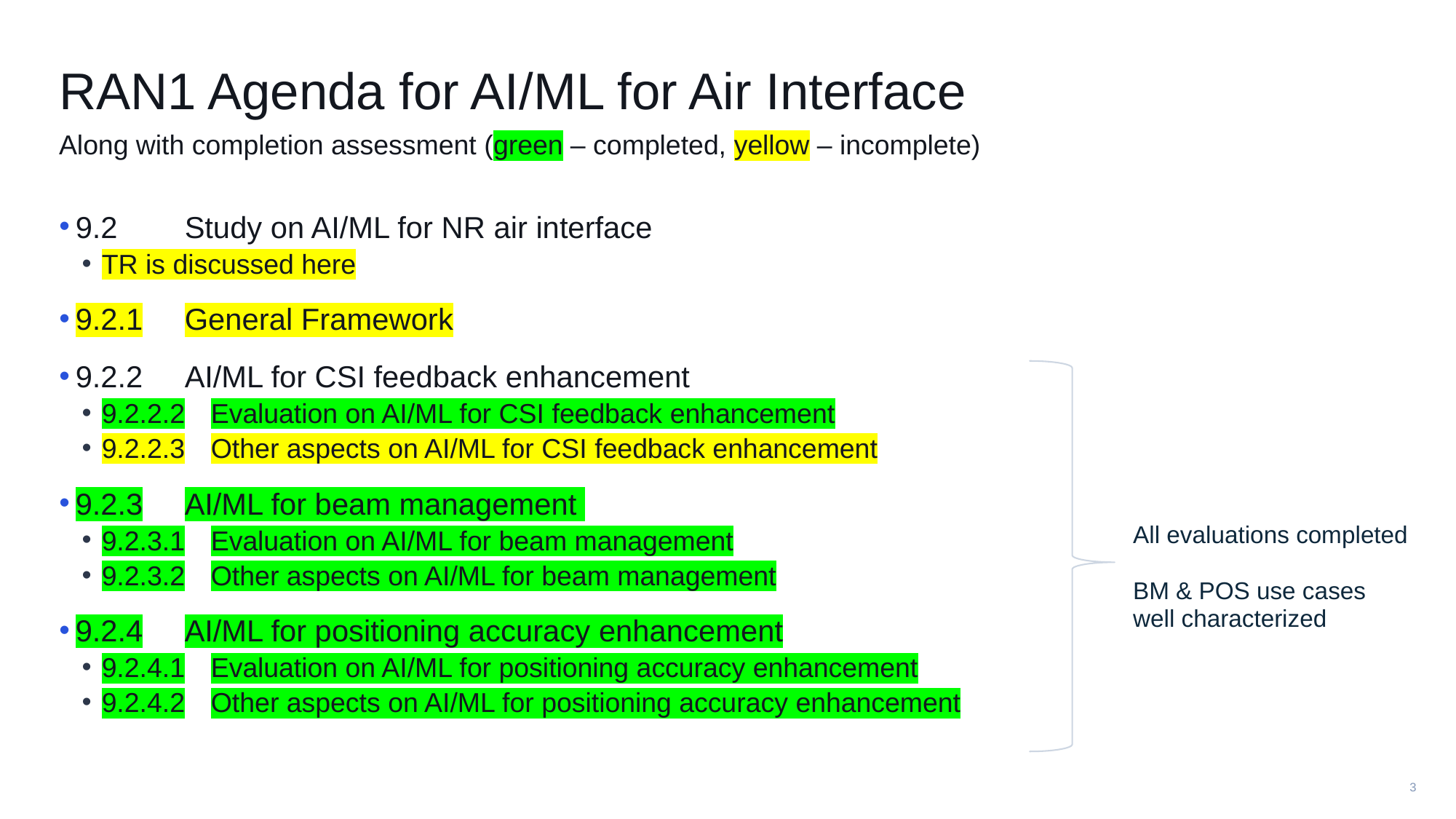

# RAN1 Agenda for AI/ML for Air Interface
Along with completion assessment (green – completed, yellow – incomplete)
9.2	Study on AI/ML for NR air interface
TR is discussed here
9.2.1	General Framework
9.2.2	AI/ML for CSI feedback enhancement
9.2.2.2	Evaluation on AI/ML for CSI feedback enhancement
9.2.2.3	Other aspects on AI/ML for CSI feedback enhancement
9.2.3	AI/ML for beam management
9.2.3.1	Evaluation on AI/ML for beam management
9.2.3.2	Other aspects on AI/ML for beam management
9.2.4	AI/ML for positioning accuracy enhancement
9.2.4.1	Evaluation on AI/ML for positioning accuracy enhancement
9.2.4.2	Other aspects on AI/ML for positioning accuracy enhancement

All evaluations completed

BM & POS use cases
well characterized